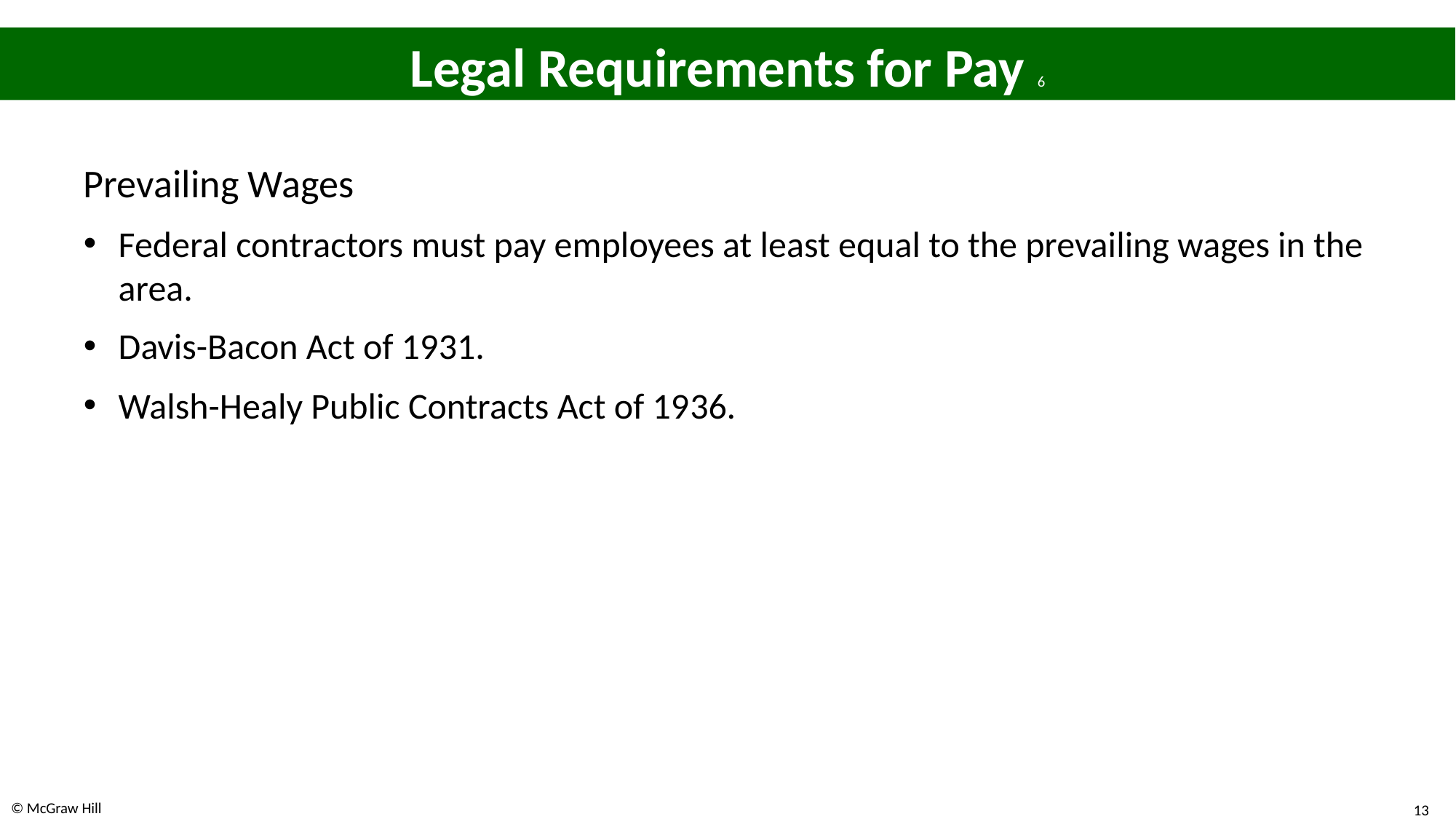

# Legal Requirements for Pay 6
Prevailing Wages
Federal contractors must pay employees at least equal to the prevailing wages in the area.
Davis-Bacon Act of 19 31.
Walsh-Healy Public Contracts Act of 19 36.